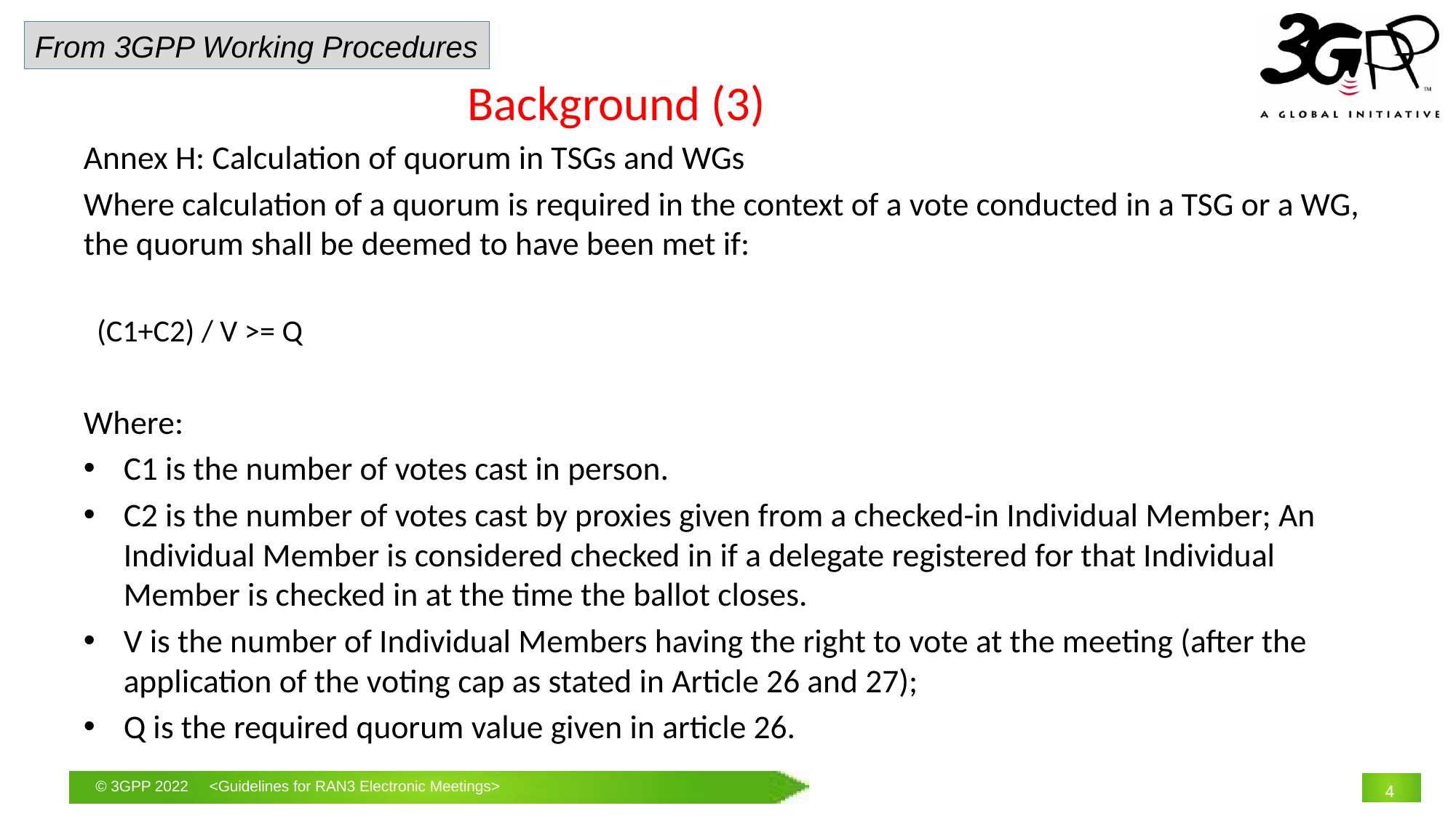

From 3GPP Working Procedures
# Background (3)
Annex H: Calculation of quorum in TSGs and WGs
Where calculation of a quorum is required in the context of a vote conducted in a TSG or a WG, the quorum shall be deemed to have been met if:

(C1+C2) / V >= Q

Where:
C1 is the number of votes cast in person.
C2 is the number of votes cast by proxies given from a checked-in Individual Member; An Individual Member is considered checked in if a delegate registered for that Individual Member is checked in at the time the ballot closes.
V is the number of Individual Members having the right to vote at the meeting (after the application of the voting cap as stated in Article 26 and 27);
Q is the required quorum value given in article 26.
4